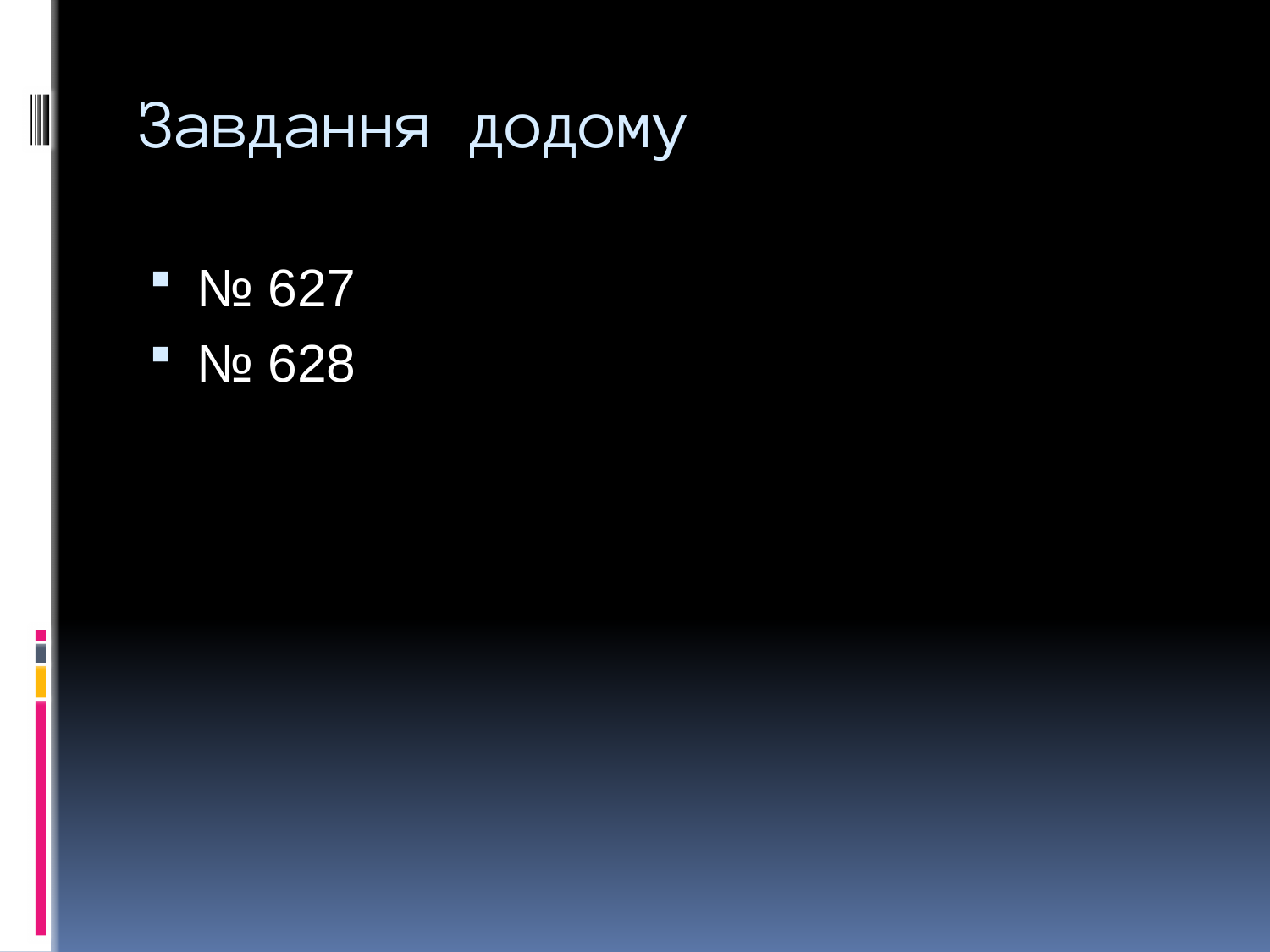

# Завдання додому
№ 627
№ 628